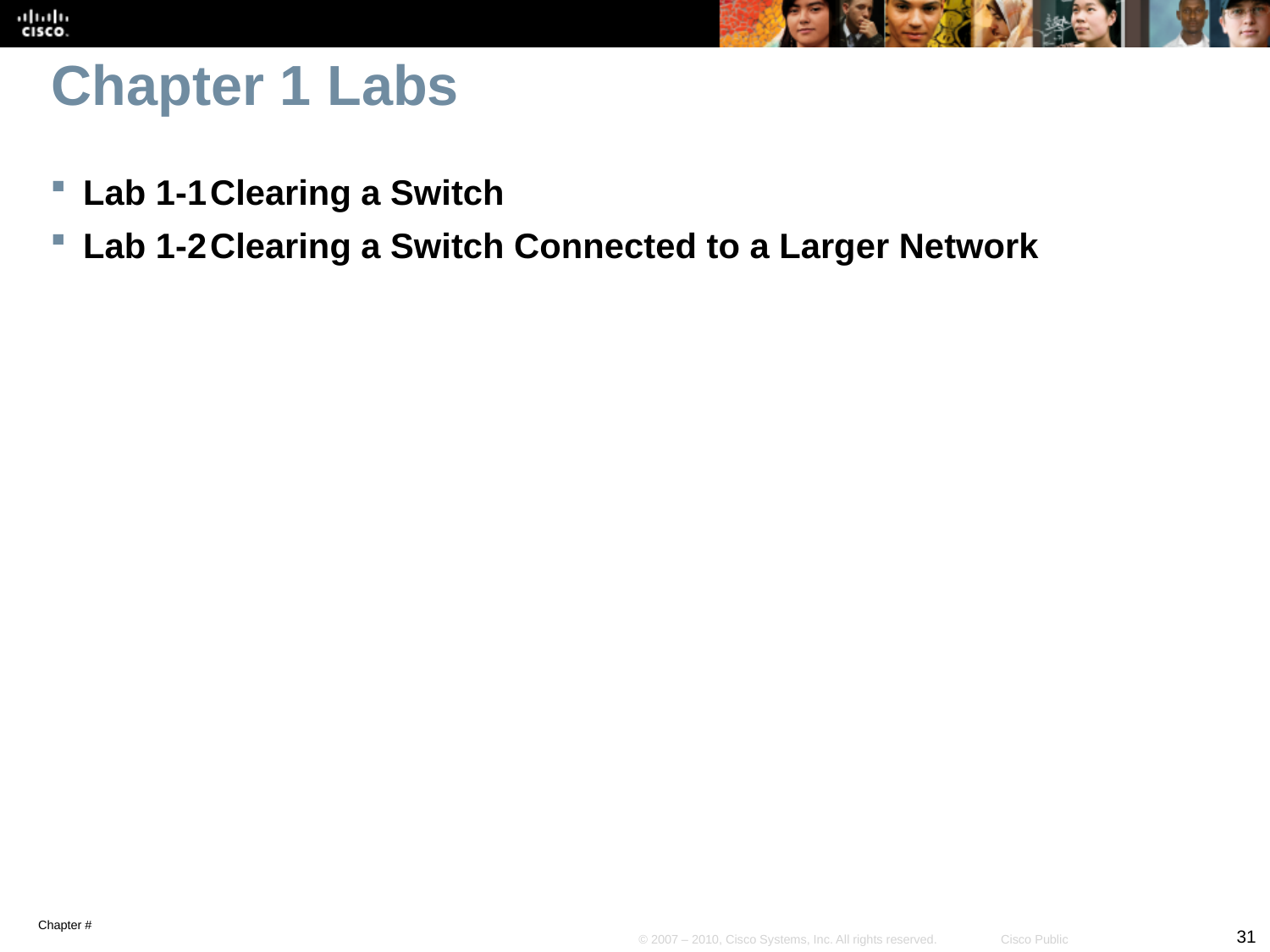

# Chapter 1 Labs
Lab 1-1	Clearing a Switch
Lab 1-2	Clearing a Switch Connected to a Larger Network